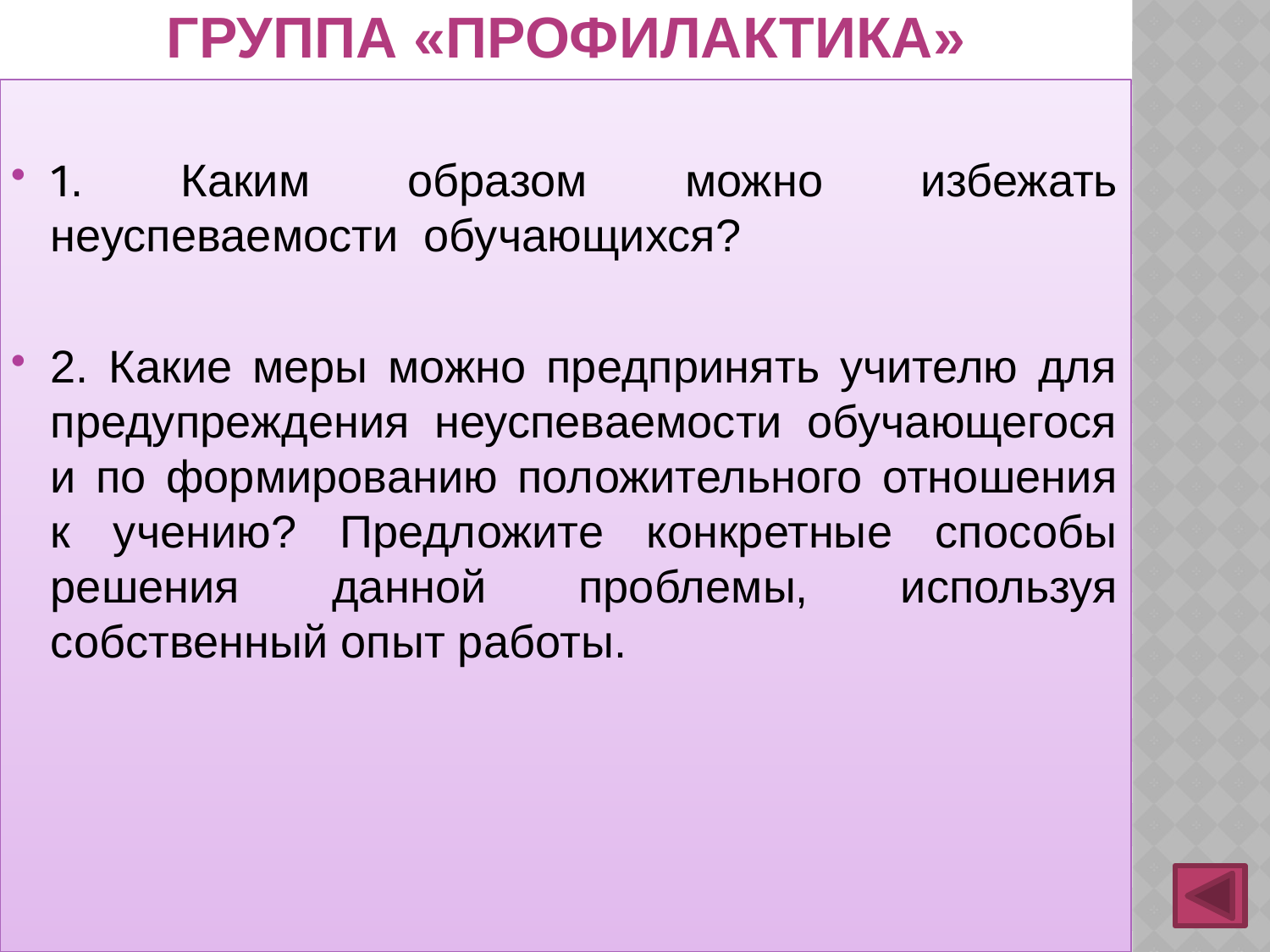

# Группа «Профилактика»

1. Каким образом можно избежать неуспеваемости  обучающихся?

2. Какие меры можно предпринять учителю для предупреждения неуспеваемости обучающегося и по формированию положительного отношения к учению? Предложите конкретные способы решения данной проблемы, используя собственный опыт работы.